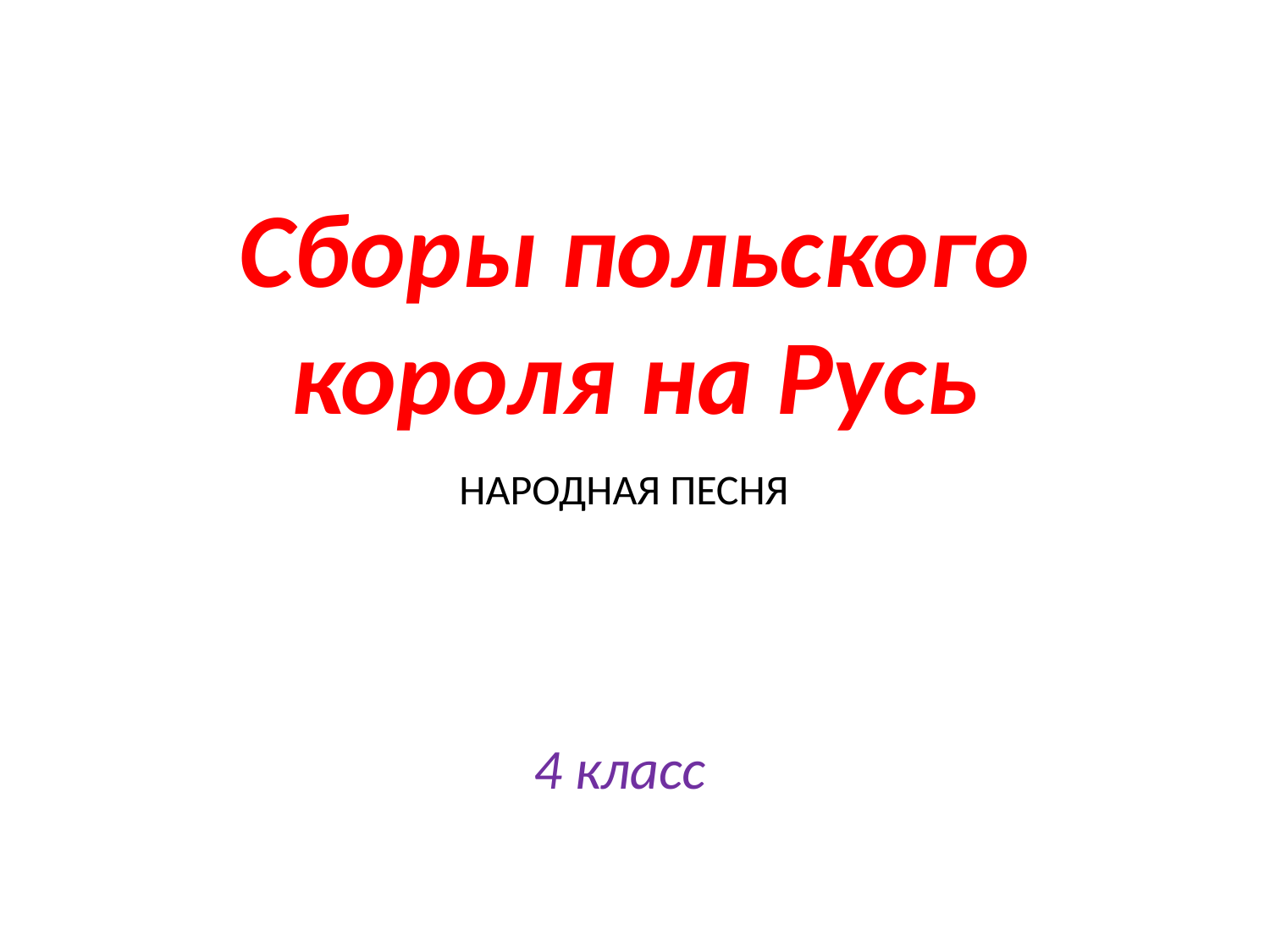

# Сборы польского короля на Русь
НАРОДНАЯ ПЕСНЯ
4 класс